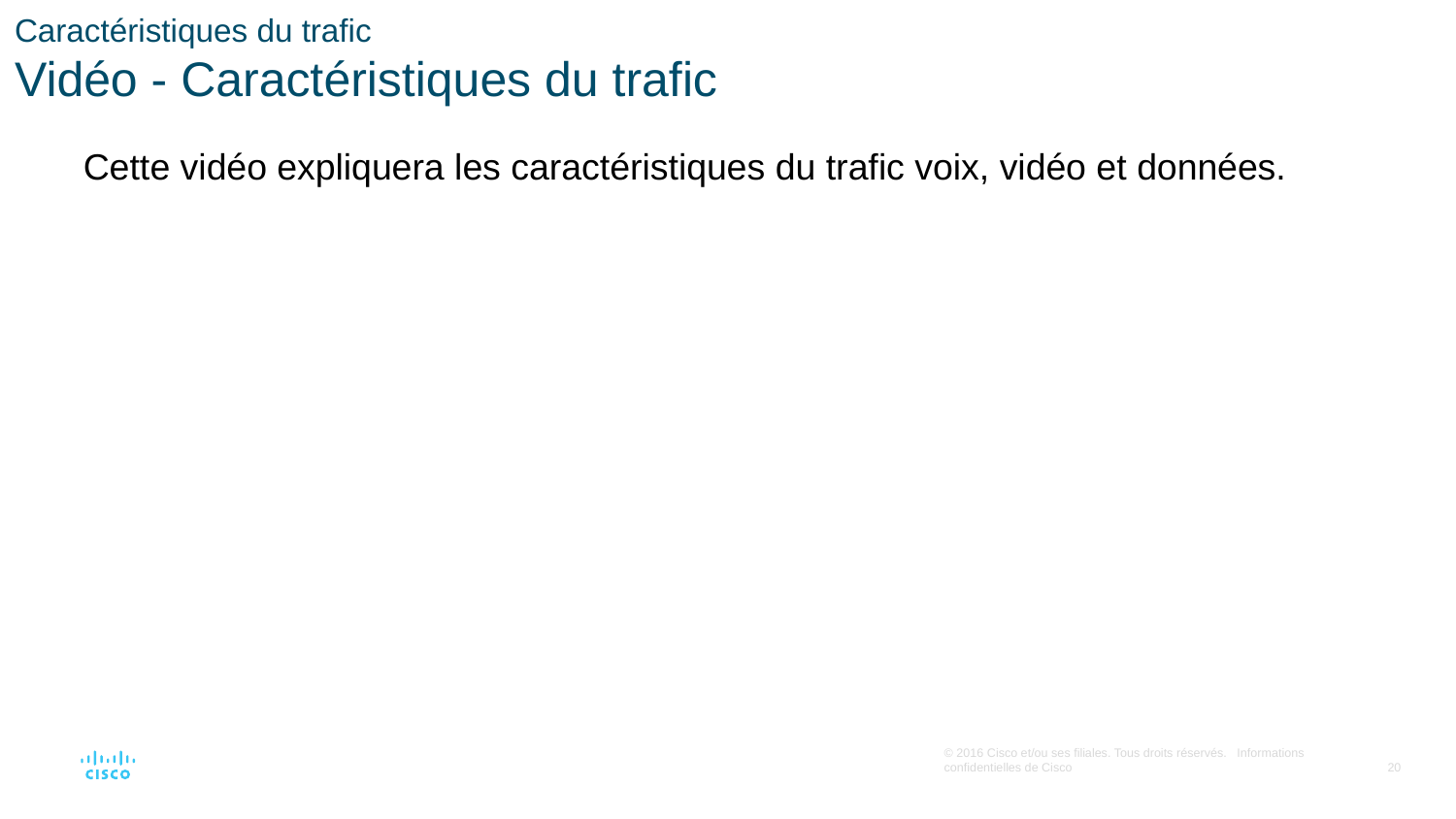

# Caractéristiques du trafic Vidéo - Caractéristiques du trafic
Cette vidéo expliquera les caractéristiques du trafic voix, vidéo et données.